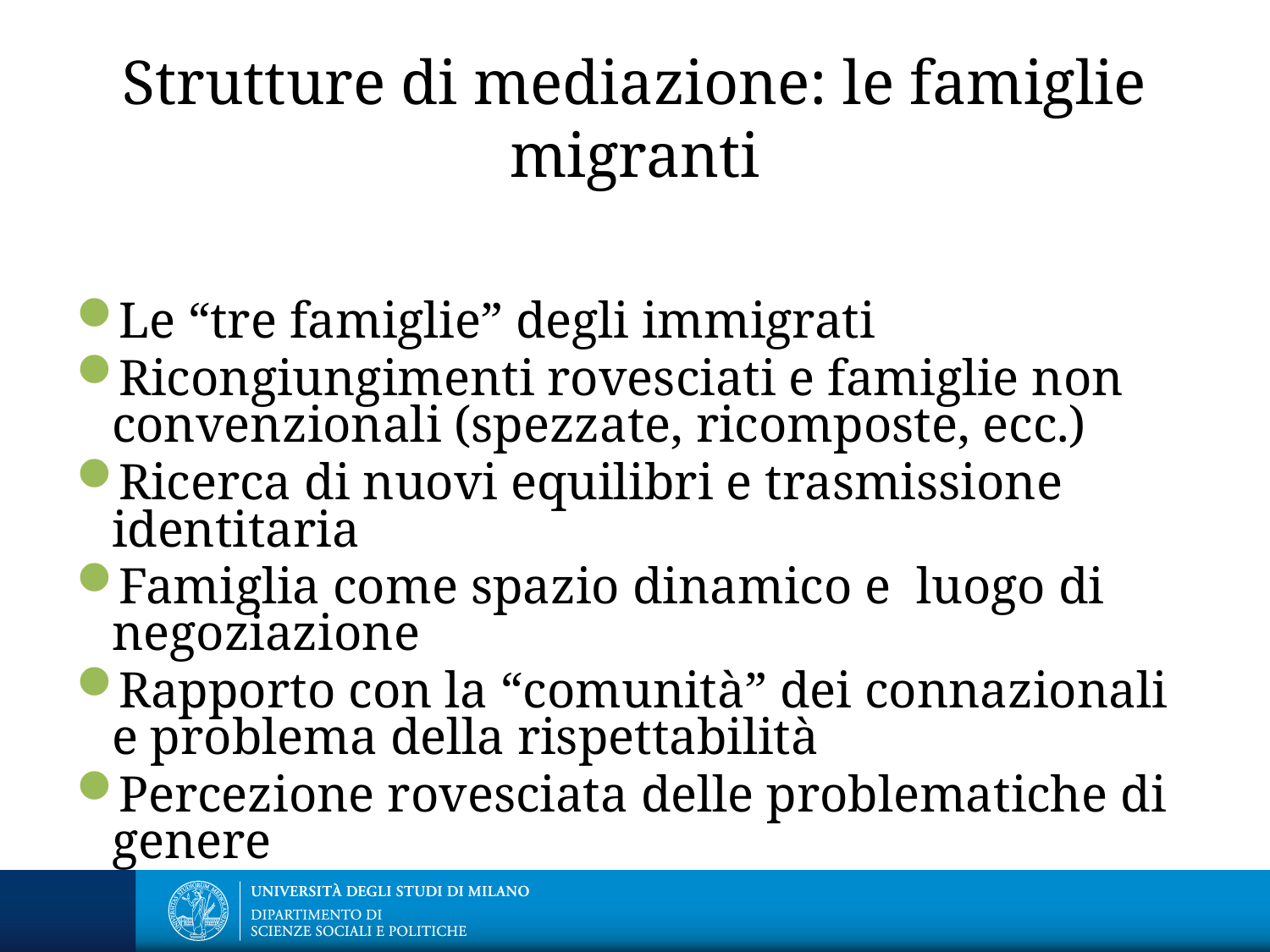

# Strutture di mediazione: le famiglie migranti

Le “tre famiglie” degli immigrati
Ricongiungimenti rovesciati e famiglie non convenzionali (spezzate, ricomposte, ecc.)
Ricerca di nuovi equilibri e trasmissione identitaria
Famiglia come spazio dinamico e  luogo di negoziazione
Rapporto con la “comunità” dei connazionali e problema della rispettabilità
Percezione rovesciata delle problematiche di genere